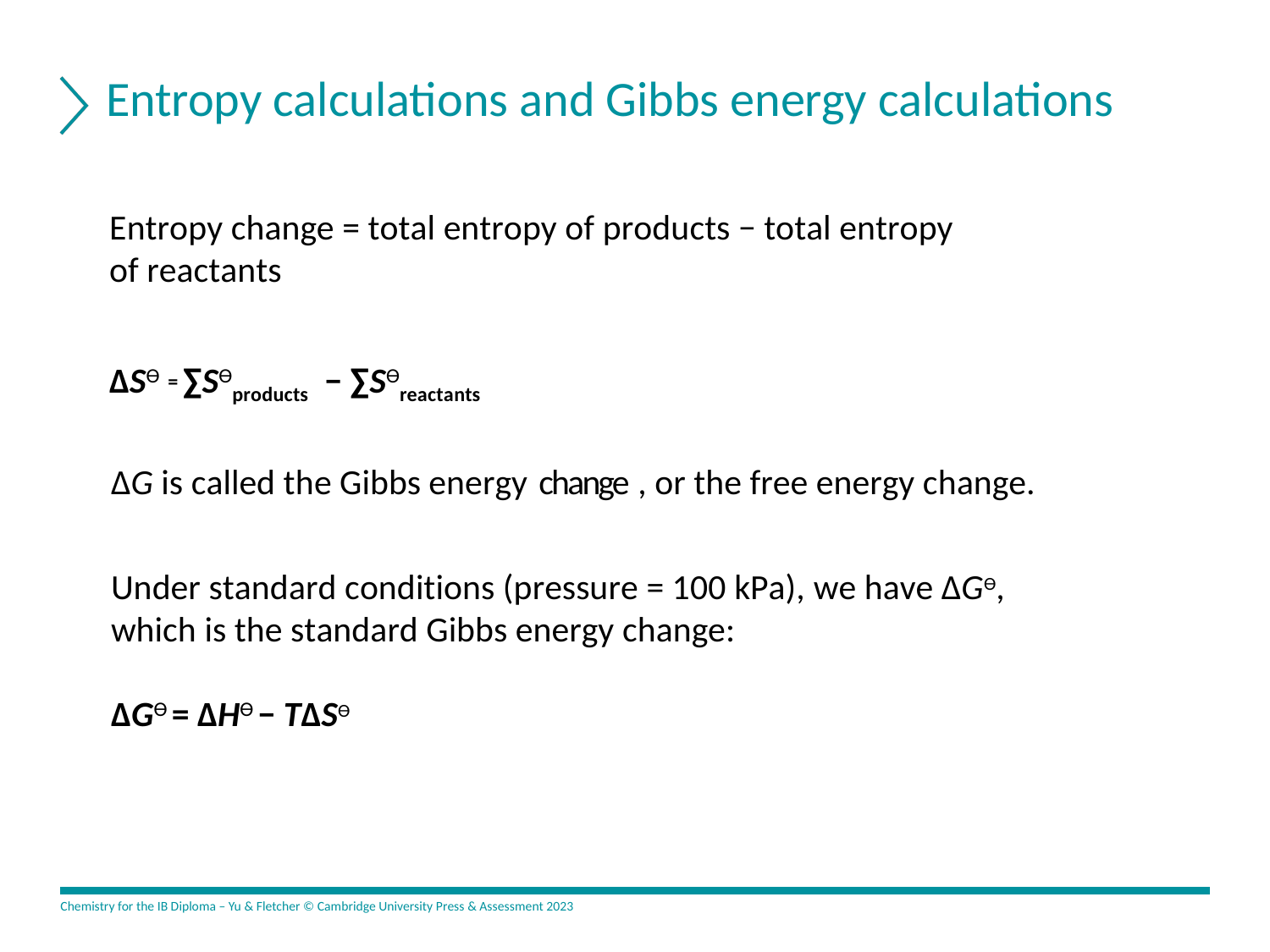

# Entropy calculations and Gibbs energy calculations
Entropy change = total entropy of products − total entropy
of reactants

∆SӨ = ∑SӨproducts  − ∑SӨreactants
∆G is called the Gibbs energy  change , or the free energy change.

Under standard conditions (pressure = 100 kPa), we have ∆GӨ,
which is the standard Gibbs energy change:

∆GӨ = ∆HӨ − T∆SӨ